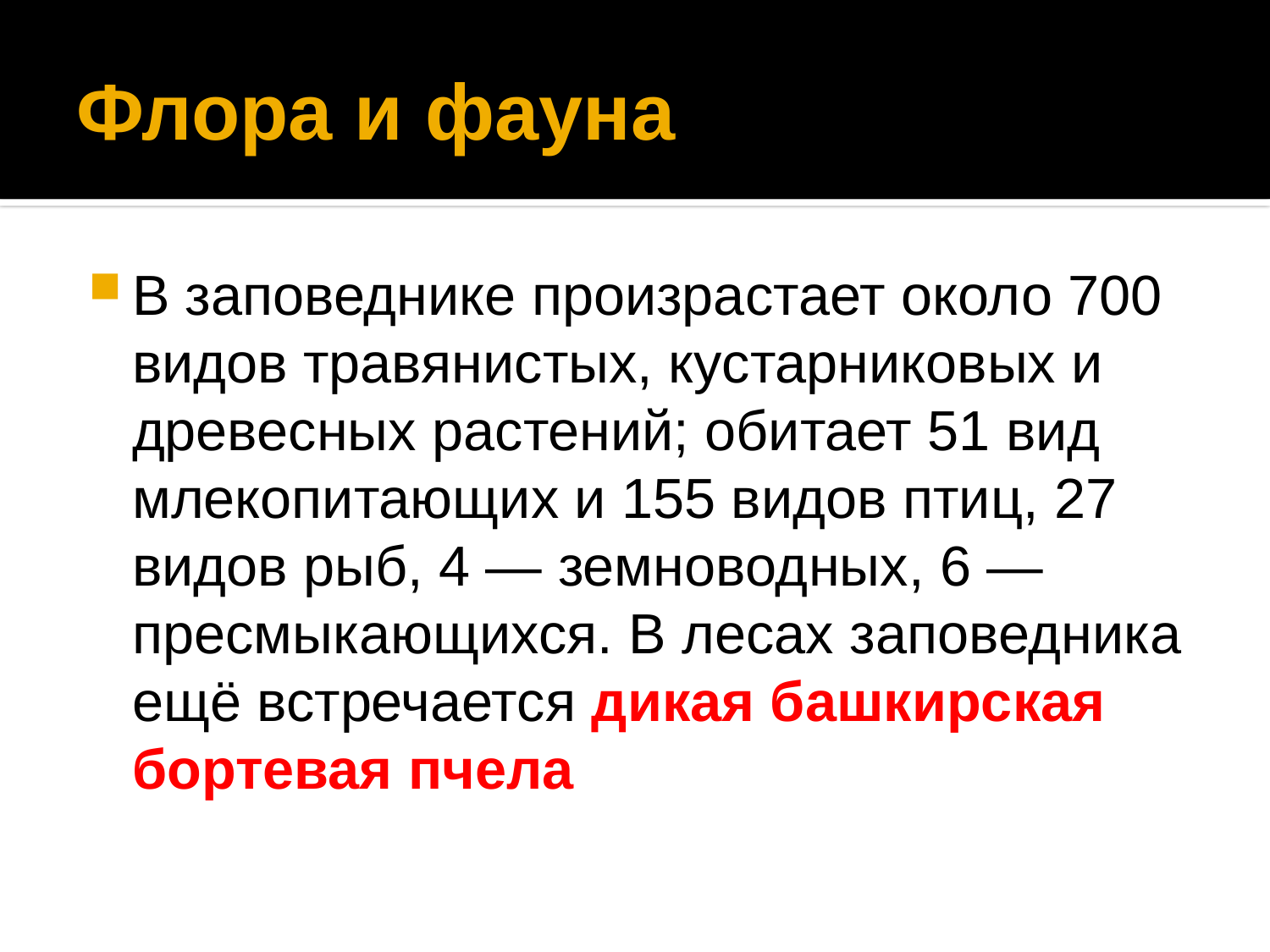

# Флора и фауна
В заповеднике произрастает около 700 видов травянистых, кустарниковых и древесных растений; обитает 51 вид млекопитающих и 155 видов птиц, 27 видов рыб, 4 — земноводных, 6 — пресмыкающихся. В лесах заповедника ещё встречается дикая башкирская бортевая пчела